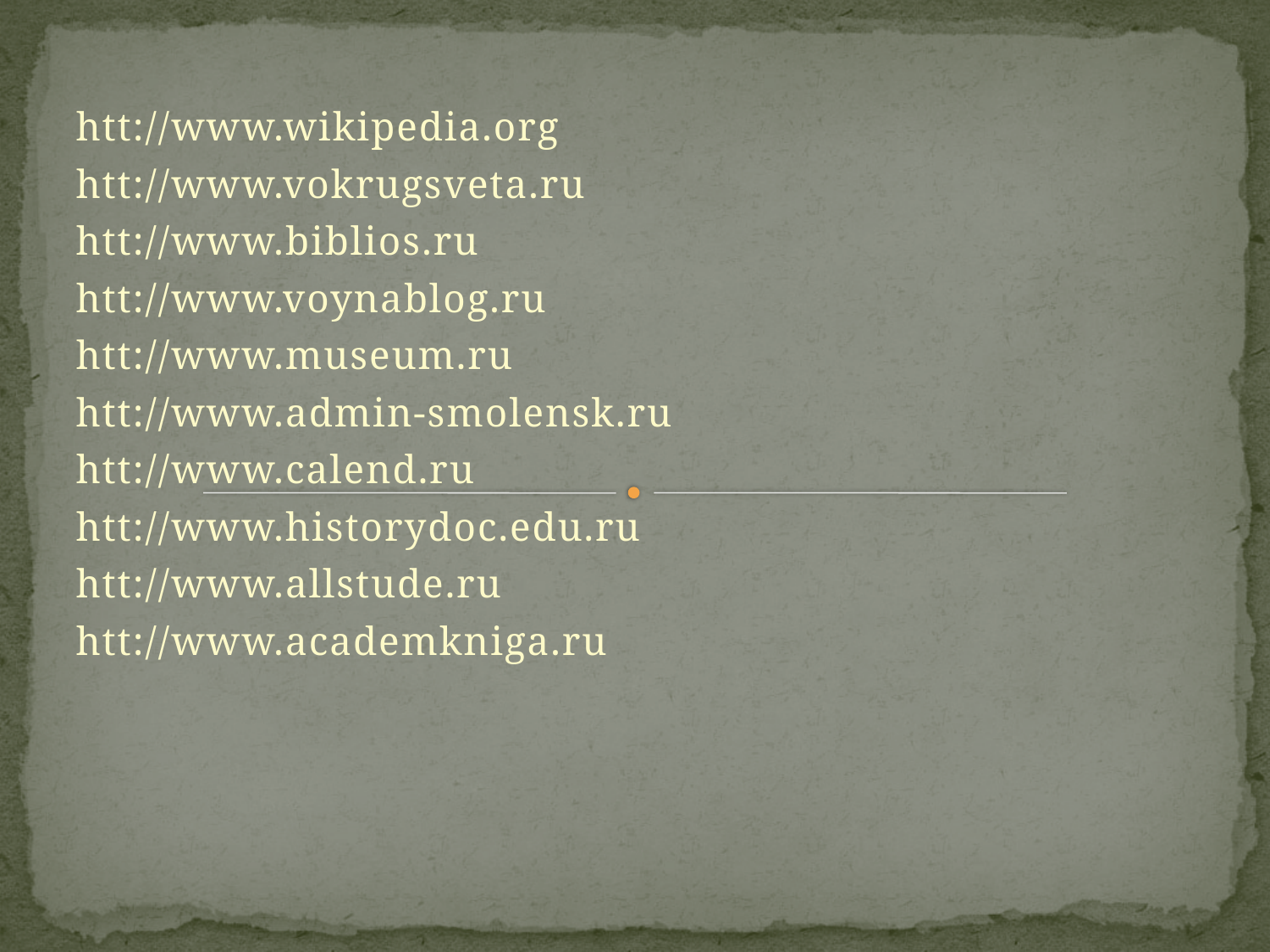

#
htt://www.wikipedia.org
htt://www.vokrugsveta.ru
htt://www.biblios.ru
htt://www.voynablog.ru
htt://www.museum.ru
htt://www.admin-smolensk.ru
htt://www.calend.ru
htt://www.historydoc.edu.ru
htt://www.allstude.ru
htt://www.academkniga.ru